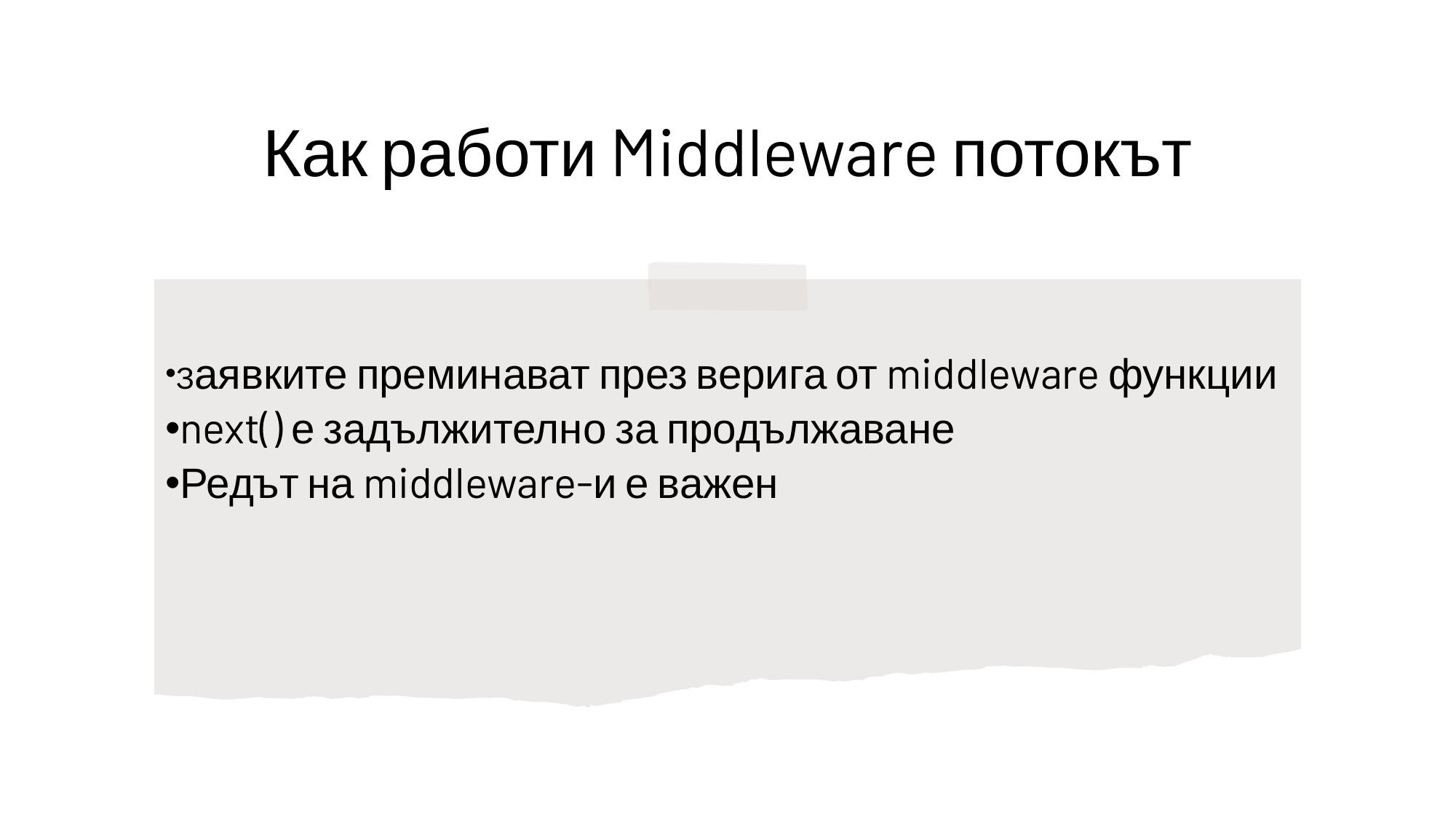

# Как работи Middleware потокът

Заявките преминават през верига от middleware функции
next() е задължително за продължаване
Редът на middleware-и е важен